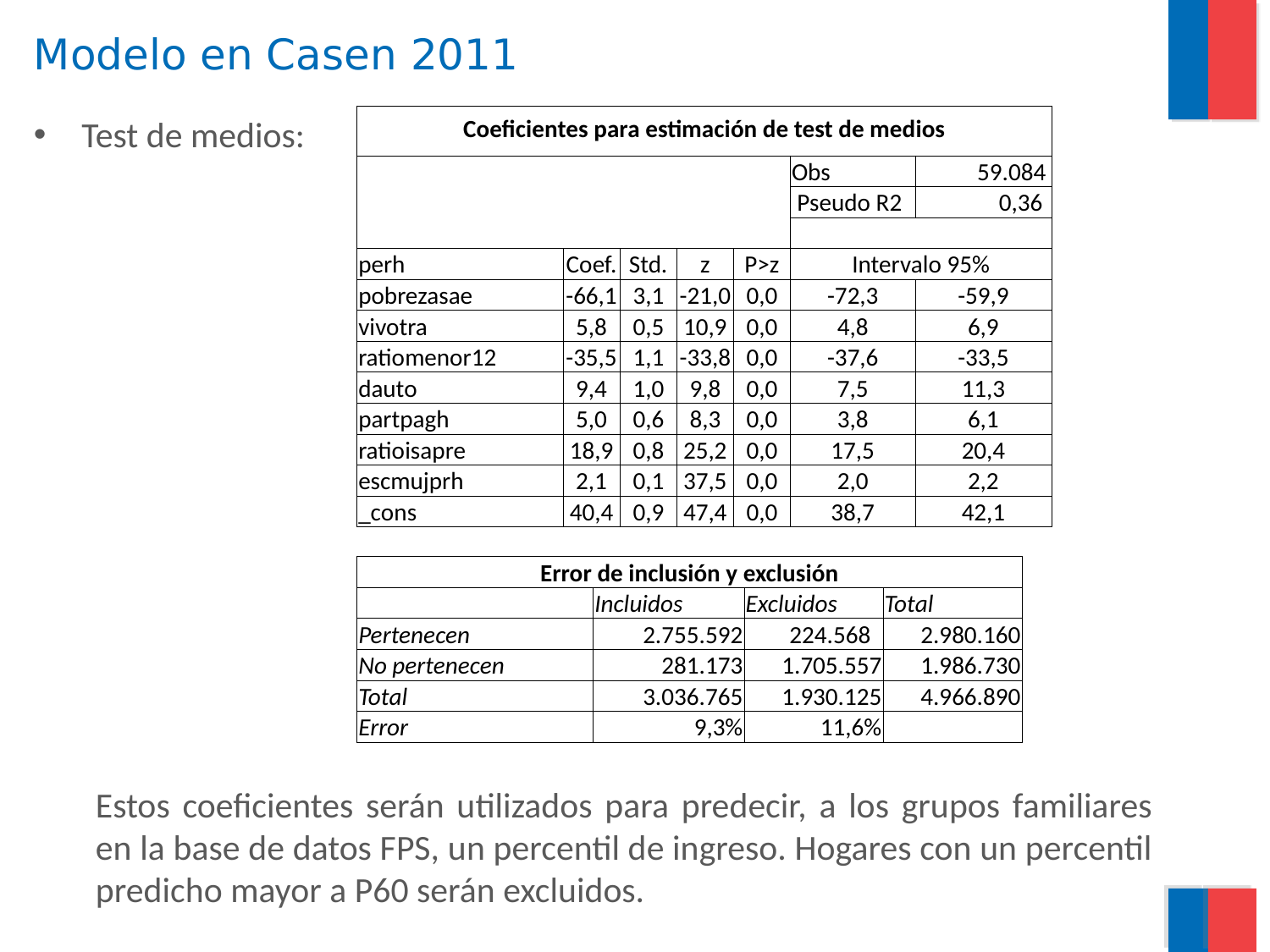

# Modelo en Casen 2011
Test de medios:
| Coeficientes para estimación de test de medios |  |  |  |  |  |  |
| --- | --- | --- | --- | --- | --- | --- |
|  |  |  |  |  | Obs | 59.084 |
|  |  |  |  |  | Pseudo R2 | 0,36 |
|  |  |  |  |  |  |  |
| perh | Coef. | Std. | z | P>z | Intervalo 95% |  |
| pobrezasae | -66,1 | 3,1 | -21,0 | 0,0 | -72,3 | -59,9 |
| vivotra | 5,8 | 0,5 | 10,9 | 0,0 | 4,8 | 6,9 |
| ratiomenor12 | -35,5 | 1,1 | -33,8 | 0,0 | -37,6 | -33,5 |
| dauto | 9,4 | 1,0 | 9,8 | 0,0 | 7,5 | 11,3 |
| partpagh | 5,0 | 0,6 | 8,3 | 0,0 | 3,8 | 6,1 |
| ratioisapre | 18,9 | 0,8 | 25,2 | 0,0 | 17,5 | 20,4 |
| escmujprh | 2,1 | 0,1 | 37,5 | 0,0 | 2,0 | 2,2 |
| \_cons | 40,4 | 0,9 | 47,4 | 0,0 | 38,7 | 42,1 |
| Error de inclusión y exclusión |  |  |  |
| --- | --- | --- | --- |
|  | Incluidos | Excluidos | Total |
| Pertenecen | 2.755.592 | 224.568 | 2.980.160 |
| No pertenecen | 281.173 | 1.705.557 | 1.986.730 |
| Total | 3.036.765 | 1.930.125 | 4.966.890 |
| Error | 9,3% | 11,6% |  |
Estos coeficientes serán utilizados para predecir, a los grupos familiares en la base de datos FPS, un percentil de ingreso. Hogares con un percentil predicho mayor a P60 serán excluidos.